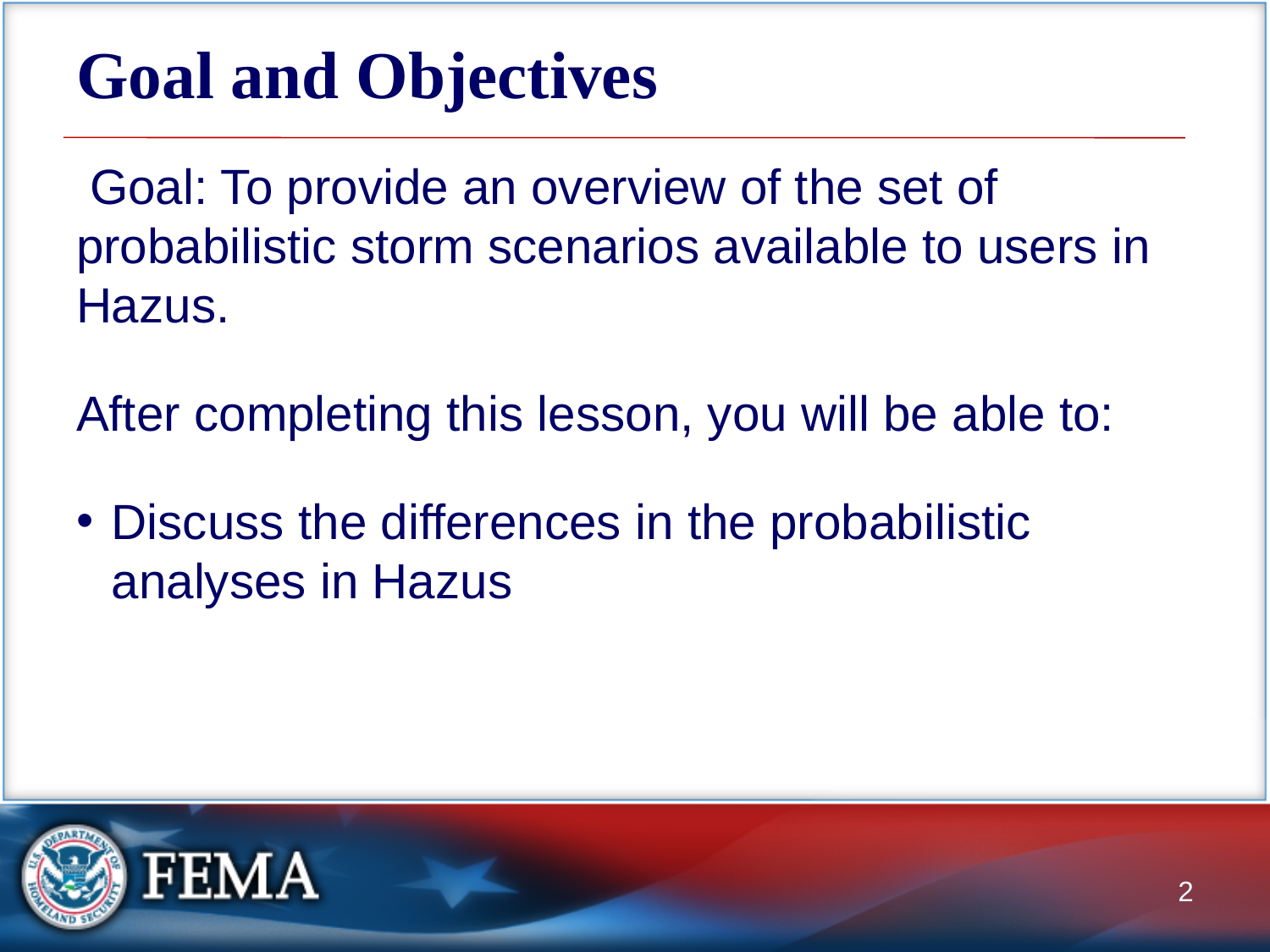

# Goal and Objectives
 Goal: To provide an overview of the set of probabilistic storm scenarios available to users in Hazus.
After completing this lesson, you will be able to:
Discuss the differences in the probabilistic analyses in Hazus
2